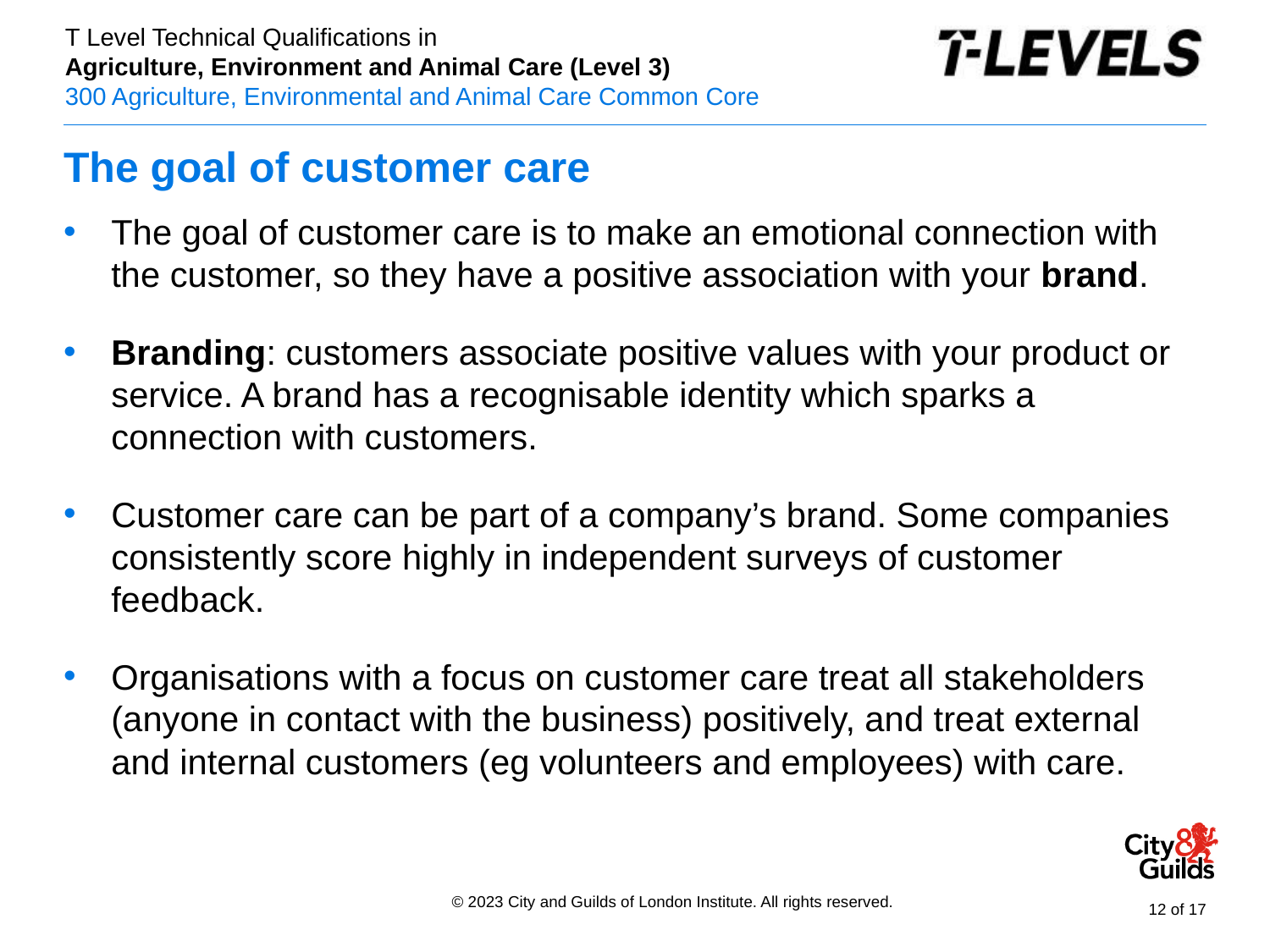

# The goal of customer care
The goal of customer care is to make an emotional connection with the customer, so they have a positive association with your brand.
Branding: customers associate positive values with your product or service. A brand has a recognisable identity which sparks a connection with customers.
Customer care can be part of a company’s brand. Some companies consistently score highly in independent surveys of customer feedback.
Organisations with a focus on customer care treat all stakeholders (anyone in contact with the business) positively, and treat external and internal customers (eg volunteers and employees) with care.